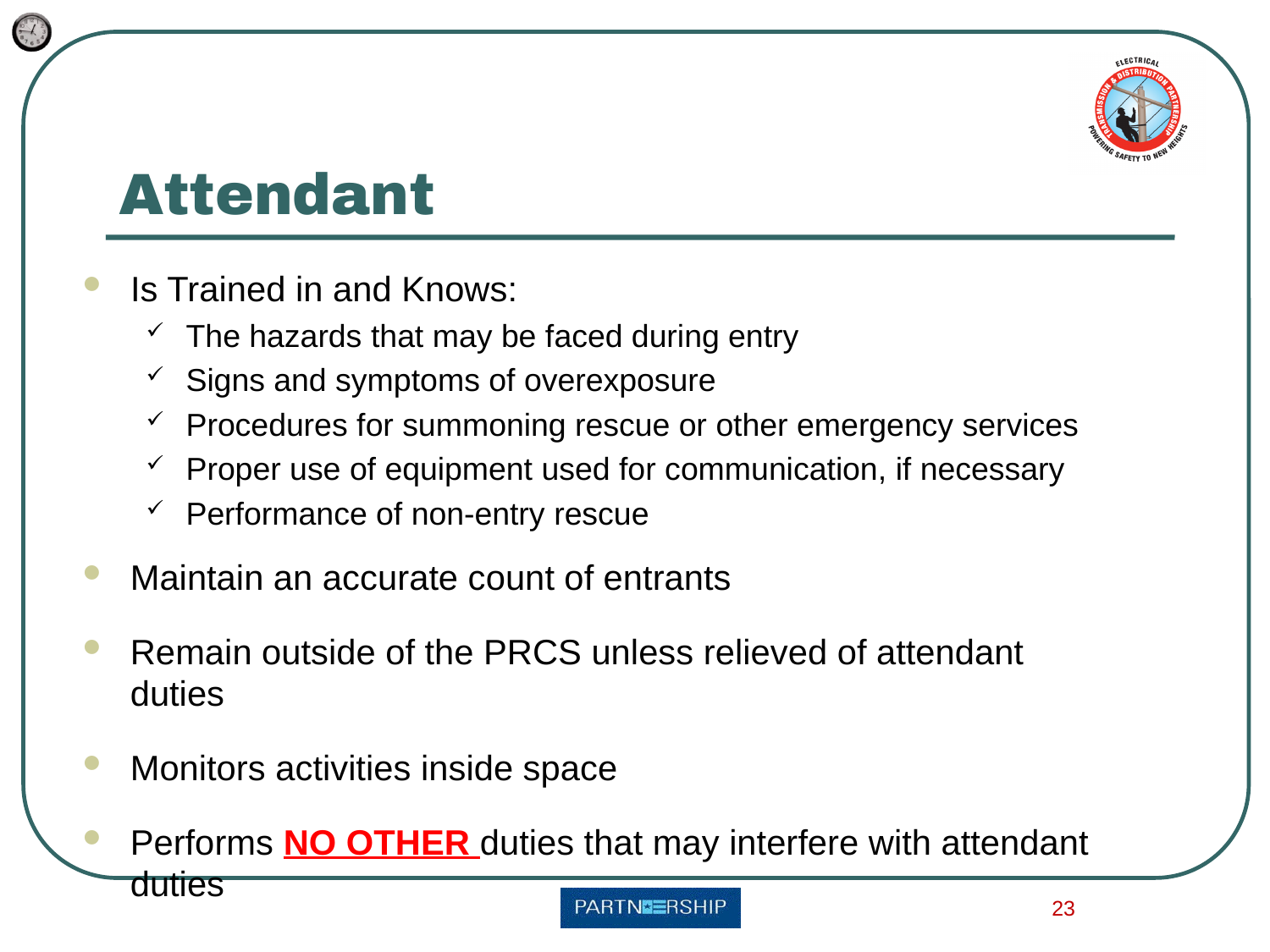

# Attendant
Is Trained in and Knows:
The hazards that may be faced during entry
Signs and symptoms of overexposure
Procedures for summoning rescue or other emergency services
Proper use of equipment used for communication, if necessary
Performance of non-entry rescue
Maintain an accurate count of entrants
Remain outside of the PRCS unless relieved of attendant duties
Monitors activities inside space
Performs NO OTHER duties that may interfere with attendant duties
23